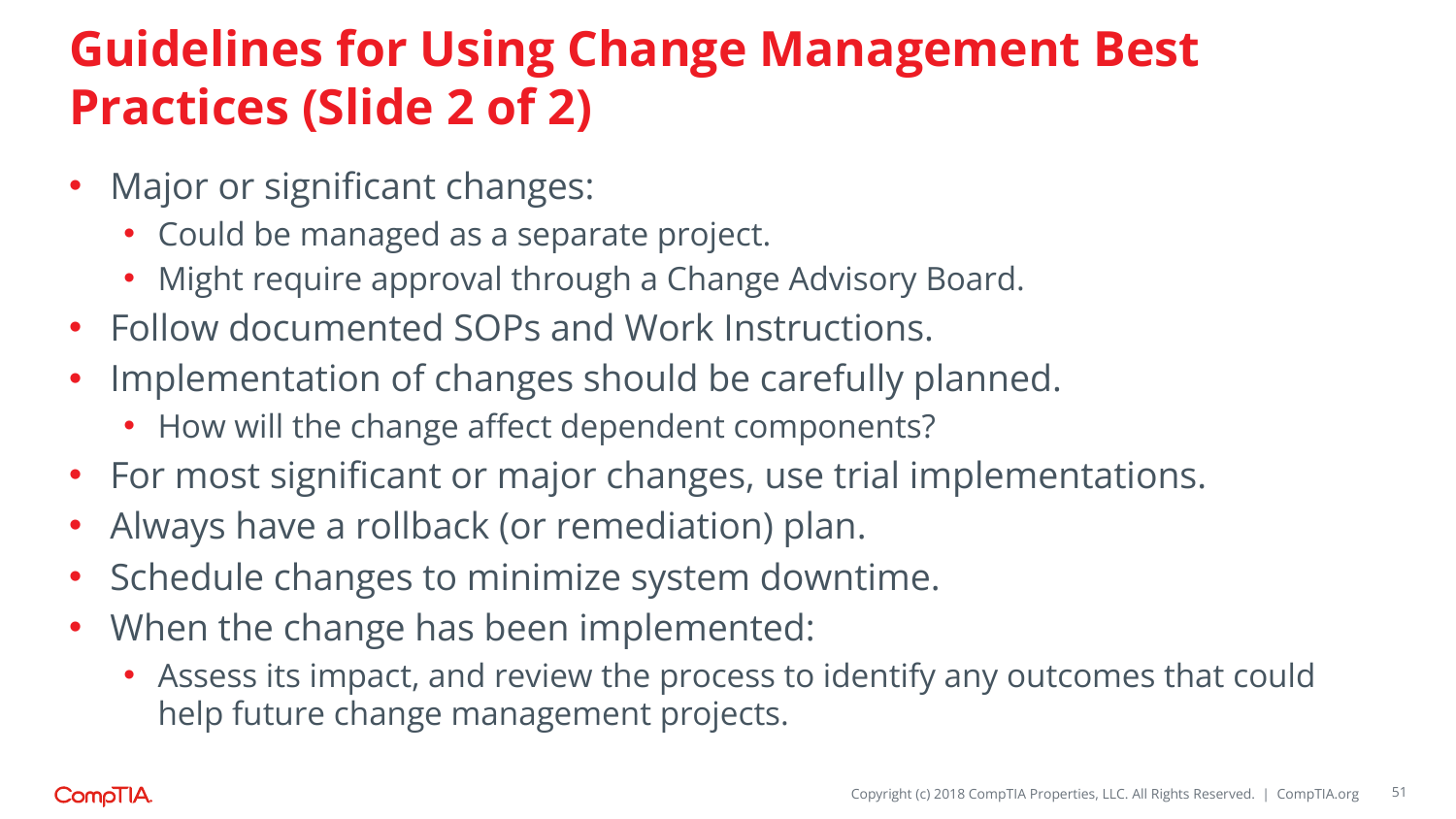

# Guidelines for Using Change Management Best Practices (Slide 2 of 2)
Major or significant changes:
Could be managed as a separate project.
Might require approval through a Change Advisory Board.
Follow documented SOPs and Work Instructions.
Implementation of changes should be carefully planned.
How will the change affect dependent components?
For most significant or major changes, use trial implementations.
Always have a rollback (or remediation) plan.
Schedule changes to minimize system downtime.
When the change has been implemented:
Assess its impact, and review the process to identify any outcomes that could help future change management projects.

51